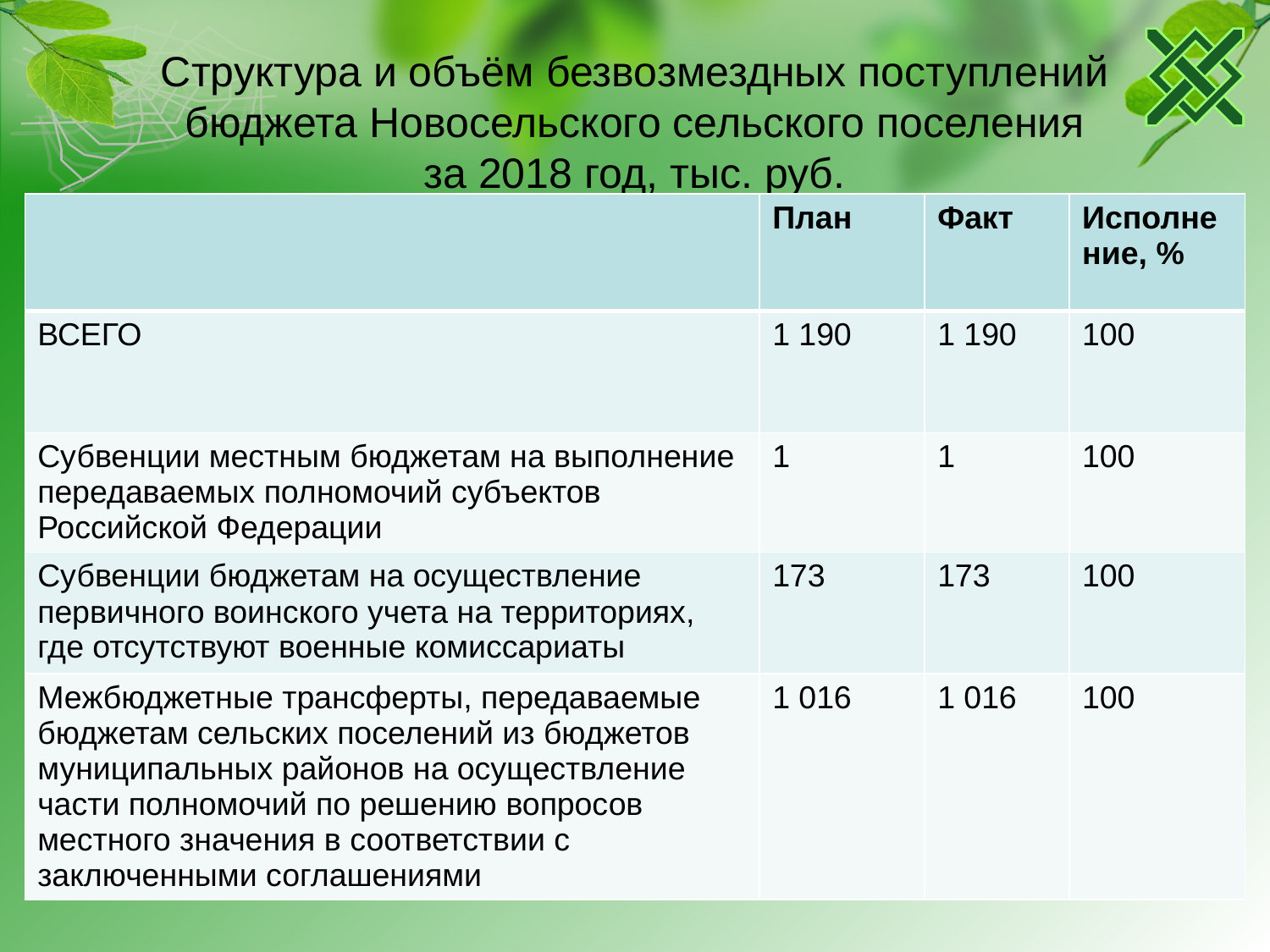

# Структура и объём безвозмездных поступлений бюджета Новосельского сельского поселения за 2018 год, тыс. руб.
|  | План | Факт | Исполнение, % |
| --- | --- | --- | --- |
| ВСЕГО | 1 190 | 1 190 | 100 |
| Субвенции местным бюджетам на выполнение передаваемых полномочий субъектов Российской Федерации | 1 | 1 | 100 |
| Субвенции бюджетам на осуществление первичного воинского учета на территориях, где отсутствуют военные комиссариаты | 173 | 173 | 100 |
| Межбюджетные трансферты, передаваемые бюджетам сельских поселений из бюджетов муниципальных районов на осуществление части полномочий по решению вопросов местного значения в соответствии с заключенными соглашениями | 1 016 | 1 016 | 100 |